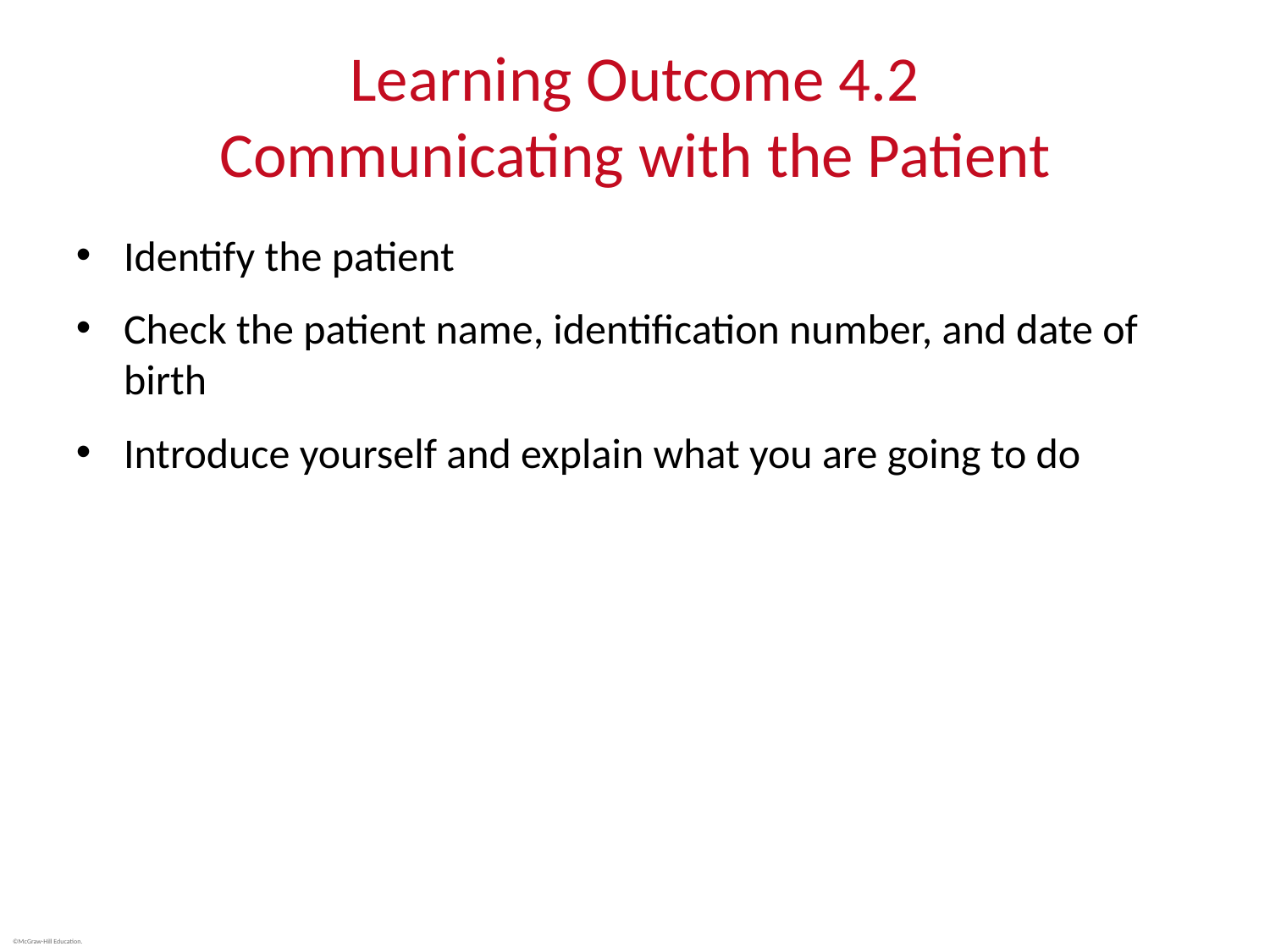

# Learning Outcome 4.2 Communicating with the Patient
Identify the patient
Check the patient name, identification number, and date of birth
Introduce yourself and explain what you are going to do